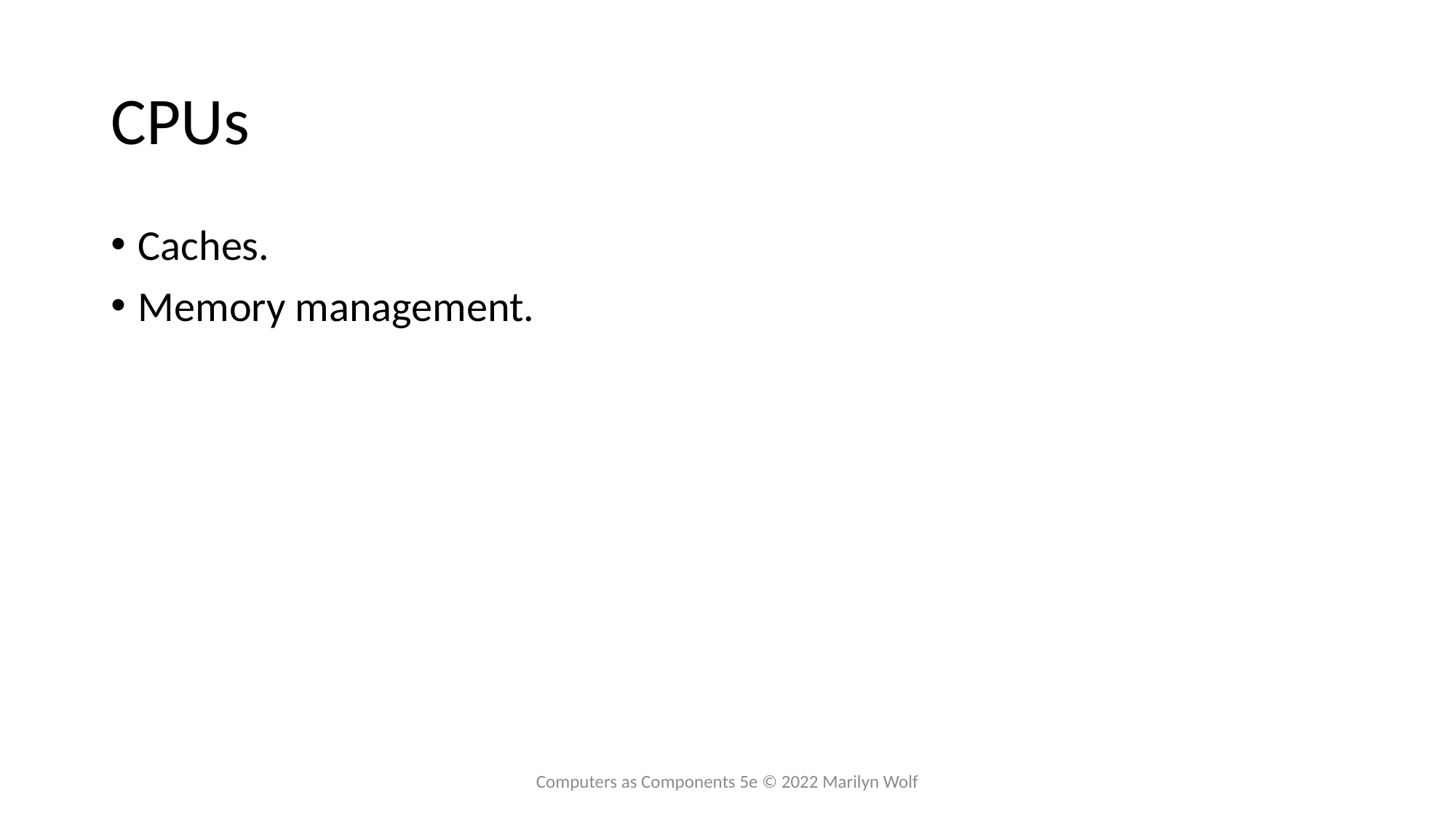

# CPUs
Caches.
Memory management.
Computers as Components 5e © 2022 Marilyn Wolf